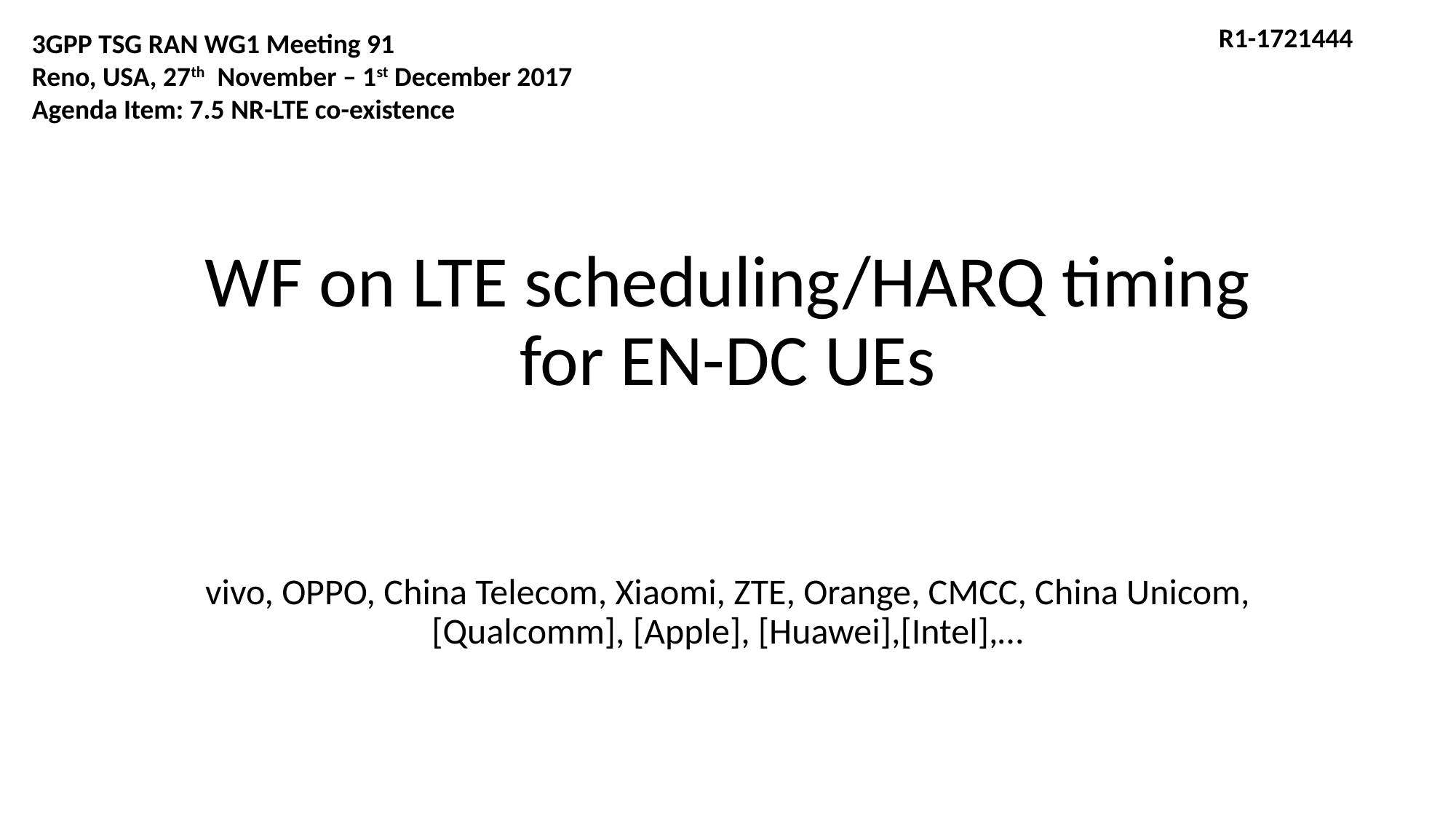

R1-1721444

3GPP TSG RAN WG1 Meeting 91
Reno, USA, 27th  November – 1st December 2017
Agenda Item: 7.5 NR-LTE co-existence

# WF on LTE scheduling/HARQ timing for EN-DC UEs
vivo, OPPO, China Telecom, Xiaomi, ZTE, Orange, CMCC, China Unicom, [Qualcomm], [Apple], [Huawei],[Intel],…